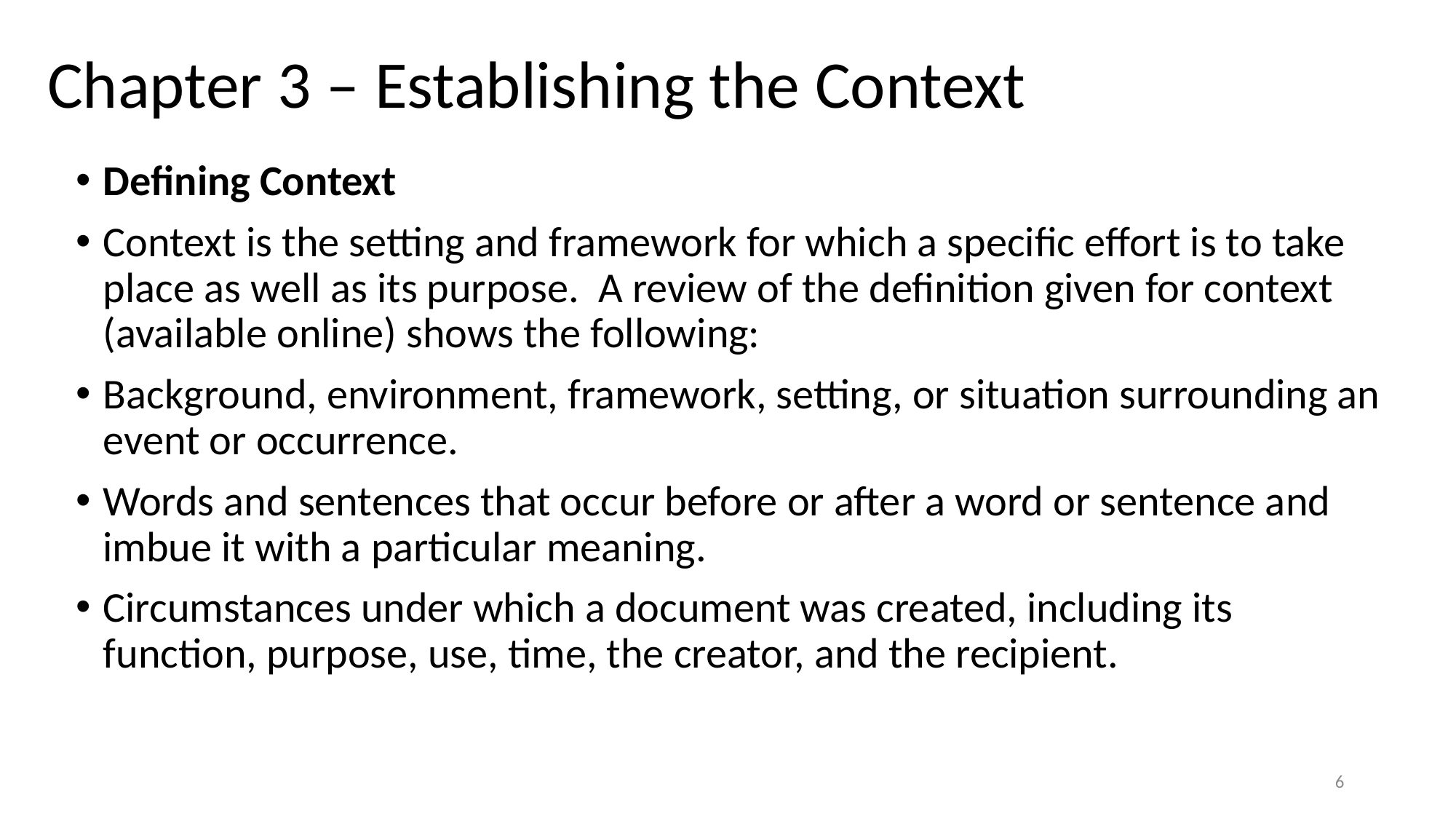

# Chapter 3 – Establishing the Context
Defining Context
Context is the setting and framework for which a specific effort is to take place as well as its purpose.  A review of the definition given for context (available online) shows the following:
Background, environment, framework, setting, or situation surrounding an event or occurrence.
Words and sentences that occur before or after a word or sentence and imbue it with a particular meaning.
Circumstances under which a document was created, including its function, purpose, use, time, the creator, and the recipient.
6